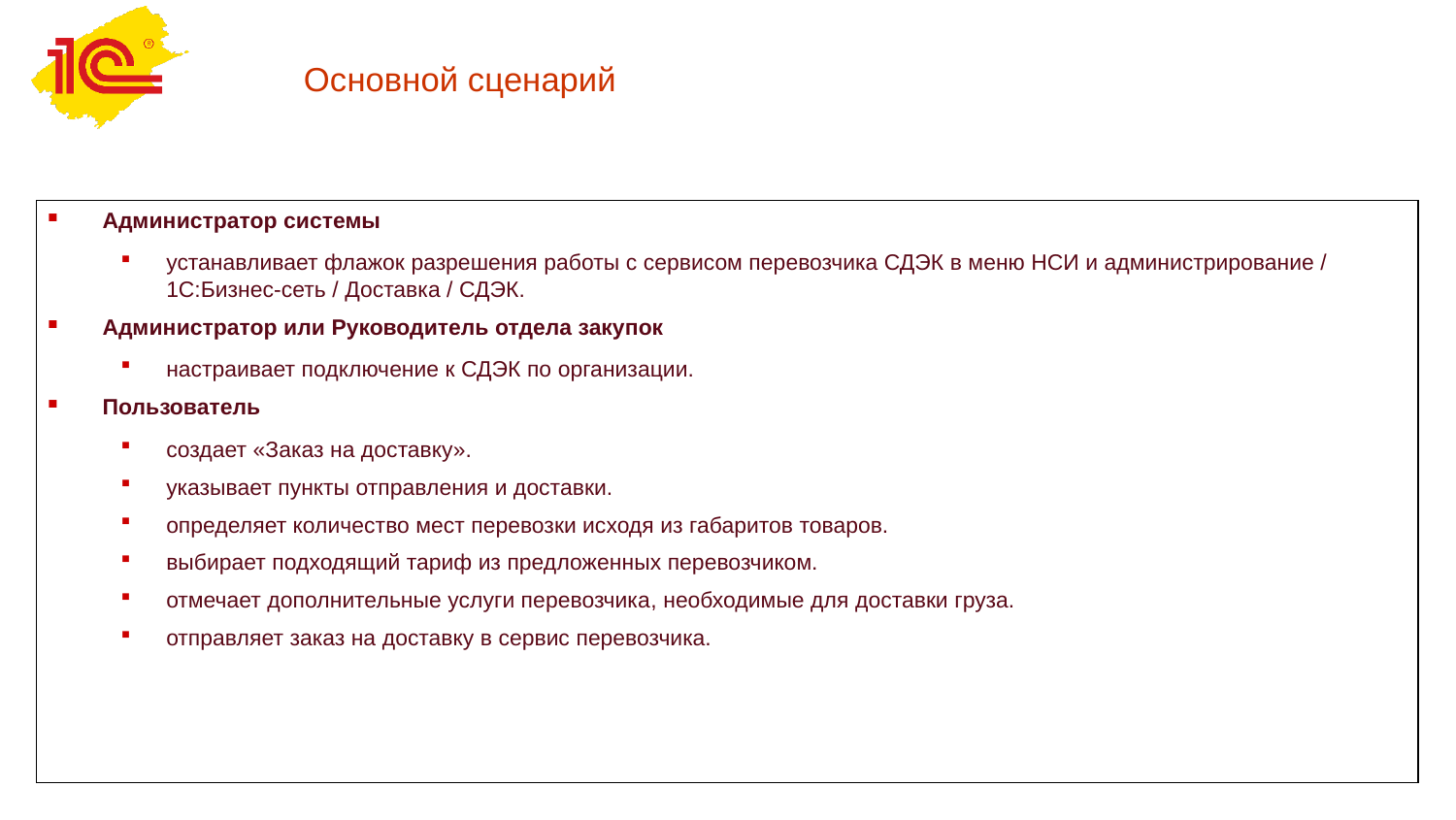

Основной сценарий
Администратор системы
устанавливает флажок разрешения работы с сервисом перевозчика СДЭК в меню НСИ и администрирование / 1С:Бизнес-сеть / Доставка / СДЭК.
Администратор или Руководитель отдела закупок
настраивает подключение к СДЭК по организации.
Пользователь
создает «Заказ на доставку».
указывает пункты отправления и доставки.
определяет количество мест перевозки исходя из габаритов товаров.
выбирает подходящий тариф из предложенных перевозчиком.
отмечает дополнительные услуги перевозчика, необходимые для доставки груза.
отправляет заказ на доставку в сервис перевозчика.